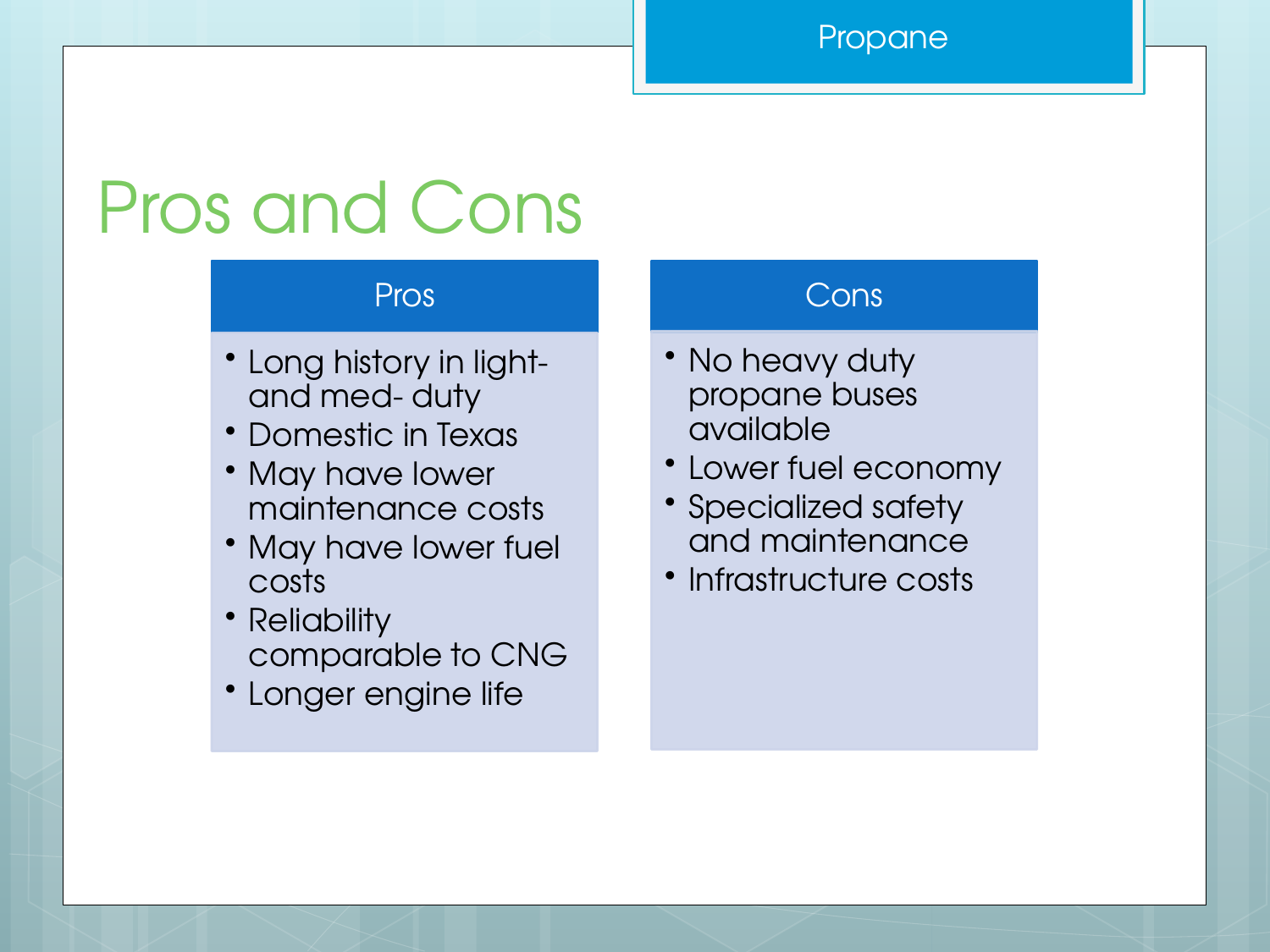

Propane
# Pros and Cons
Pros
Long history in light- and med- duty
Domestic in Texas
May have lower maintenance costs
May have lower fuel costs
Reliability comparable to CNG
Longer engine life
Cons
No heavy duty propane buses available
Lower fuel economy
Specialized safety and maintenance
Infrastructure costs